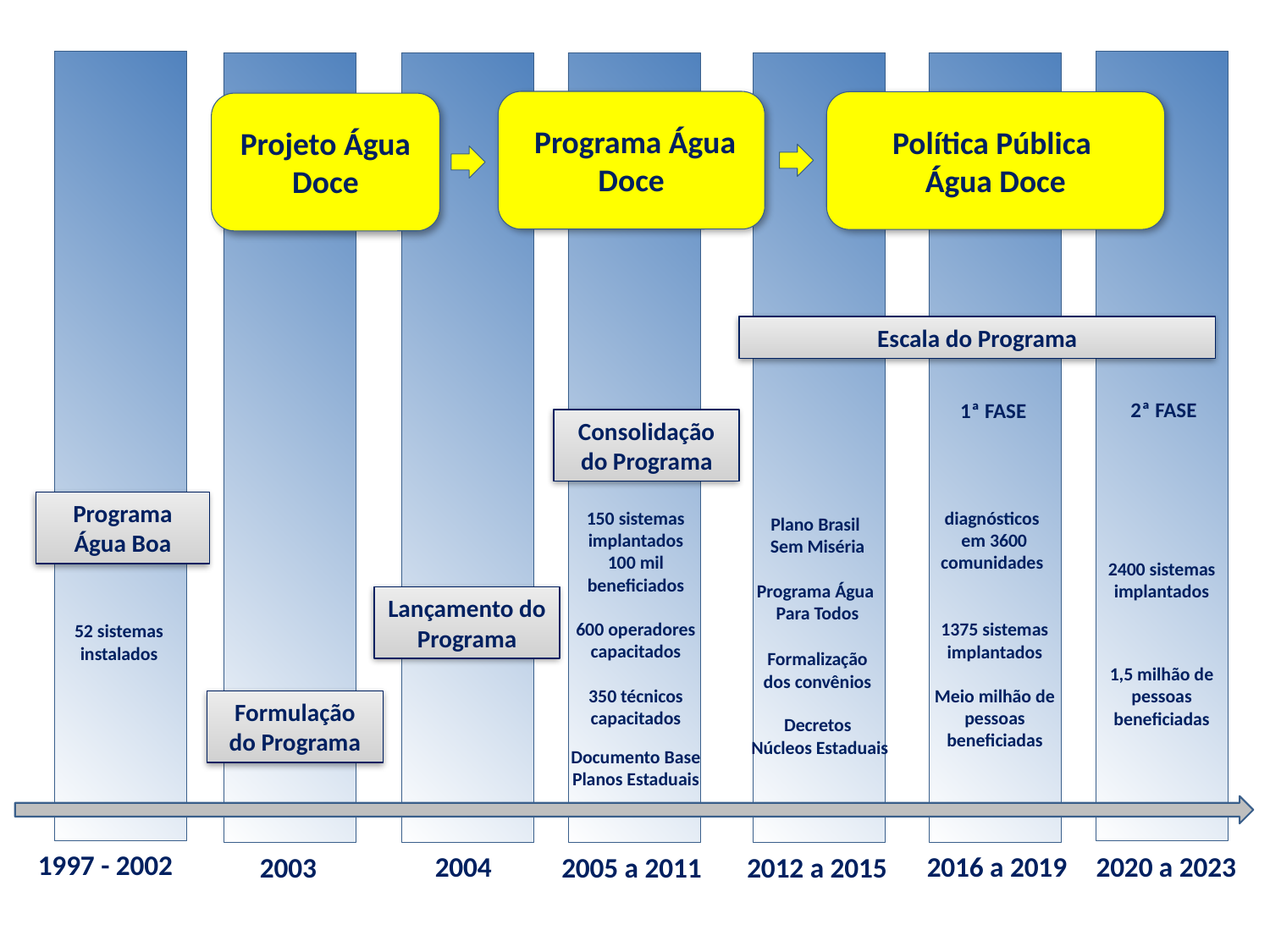

Programa Água Doce
Política Pública
Água Doce
Projeto Água Doce

Escala do Programa
2ª FASE
1ª FASE
Consolidação do Programa
Programa Água Boa
diagnósticos
 em 3600 comunidades
150 sistemas implantados
100 mil beneficiados

600 operadores capacitados

350 técnicos capacitados
Plano Brasil
Sem Miséria

Programa Água
Para Todos
2400 sistemas implantados
Lançamento do Programa
1375 sistemas implantados

Meio milhão de pessoas beneficiadas
52 sistemas instalados
Formalização dos convênios
1,5 milhão de pessoas beneficiadas
Formulação do Programa
Decretos
Núcleos Estaduais
Documento Base Planos Estaduais

1997 - 2002
2020 a 2023
2016 a 2019
2004
2005 a 2011
2012 a 2015
2003